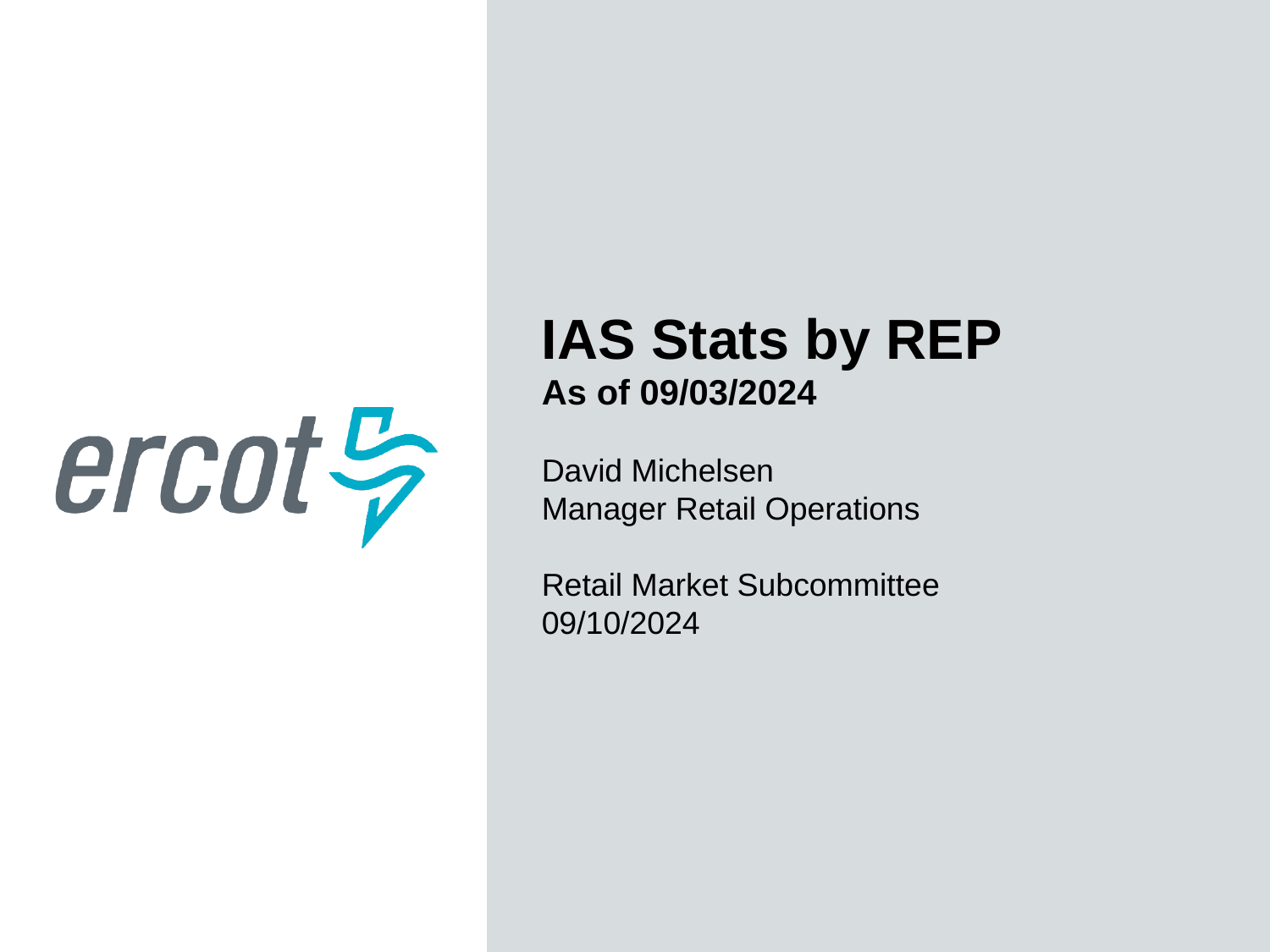

IAS Stats by REP
As of 09/03/2024

David Michelsen
Manager Retail Operations

Retail Market Subcommittee
09/10/2024